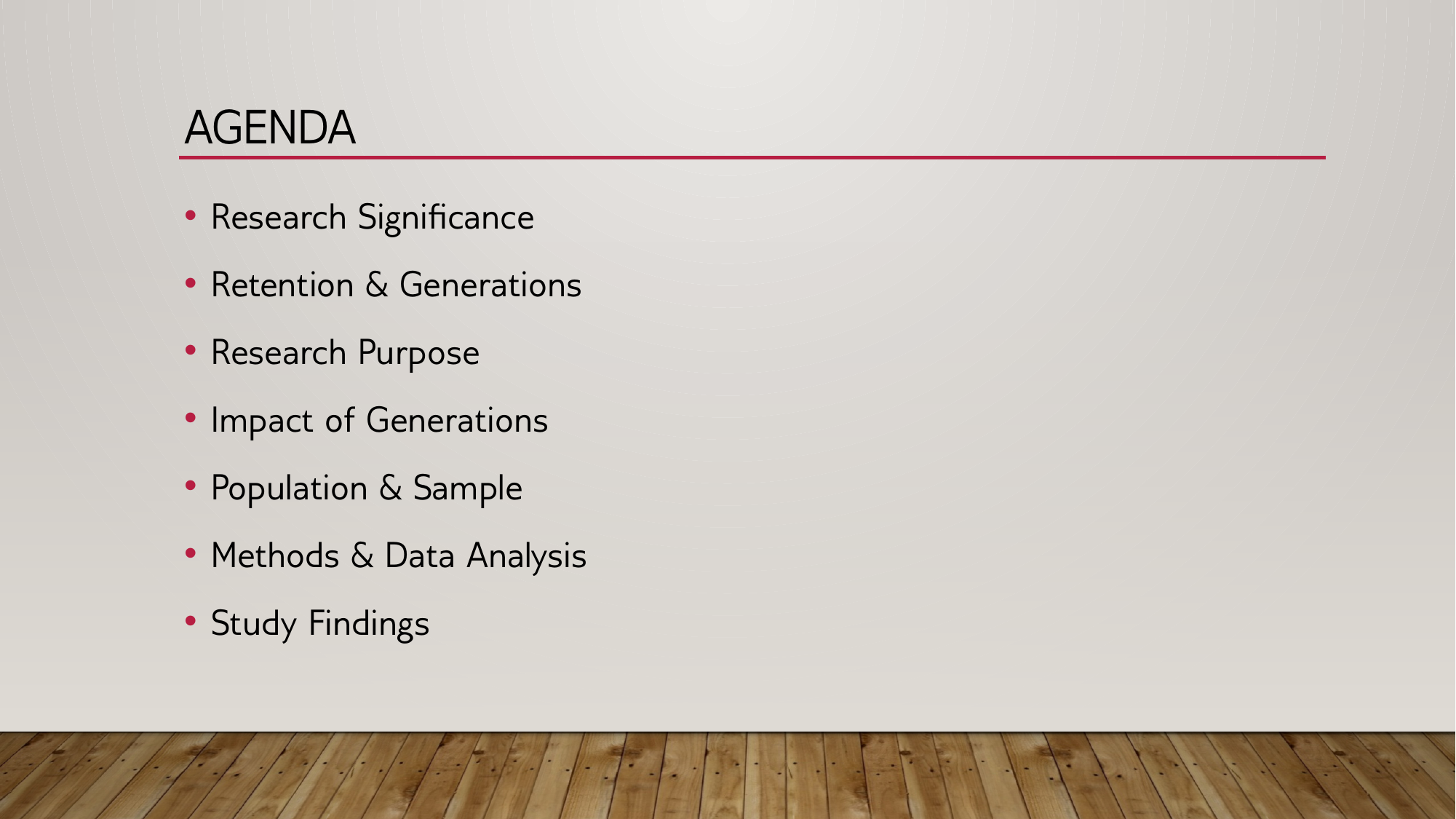

# Agenda
Research Significance
Retention & Generations
Research Purpose
Impact of Generations
Population & Sample
Methods & Data Analysis
Study Findings